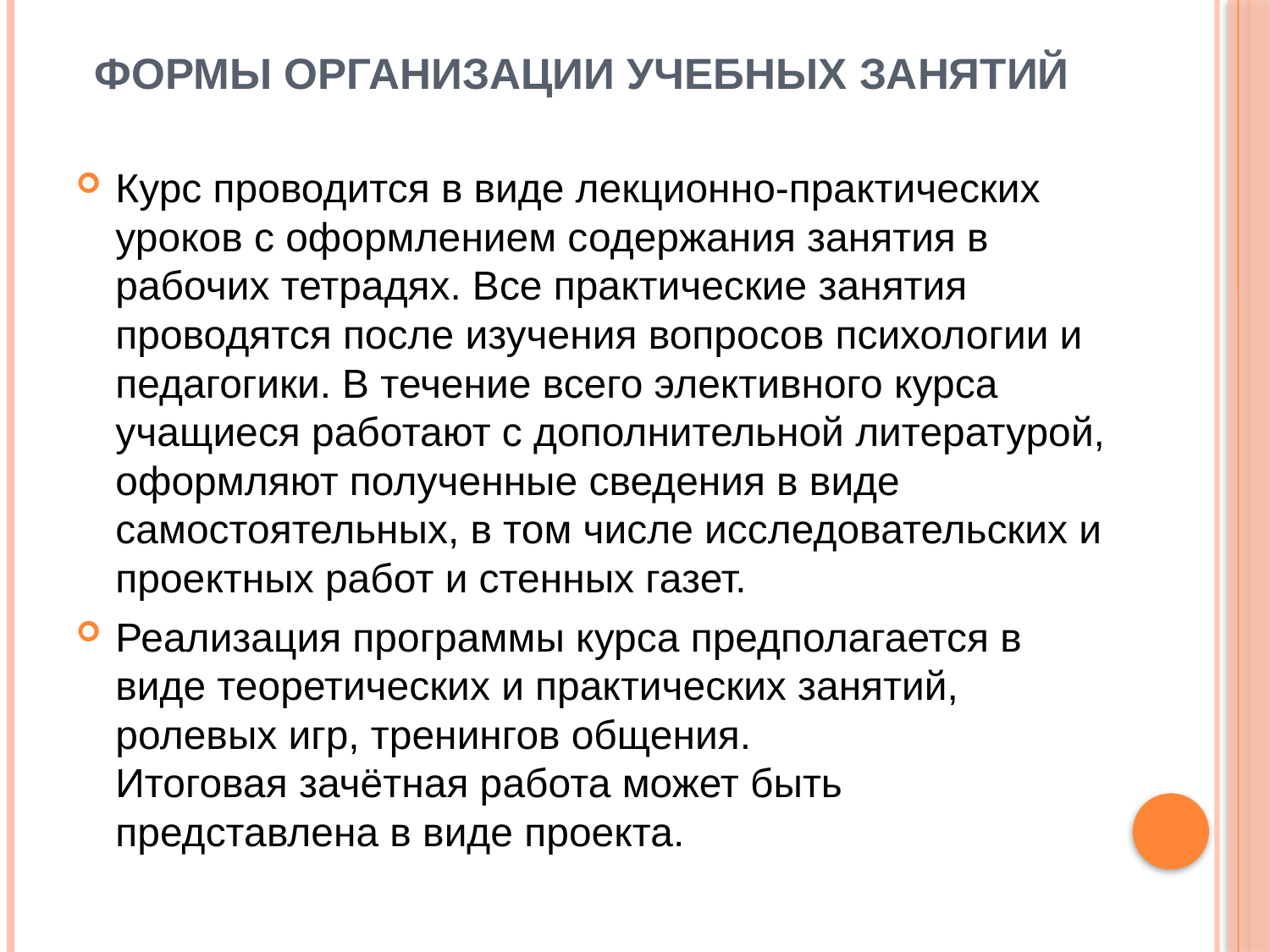

# Формы организации учебных занятий
Курс проводится в виде лекционно-практических уроков с оформлением содержания занятия в рабочих тетрадях. Все практические занятия проводятся после изучения вопросов психологии и педагогики. В течение всего элективного курса учащиеся работают с дополнительной литературой, оформляют полученные сведения в виде самостоятельных, в том числе исследовательских и проектных работ и стенных газет.
Реализация программы курса предполагается в виде теоретических и практических занятий, ролевых игр, тренингов общения. 
Итоговая зачётная работа может быть представлена в виде проекта.